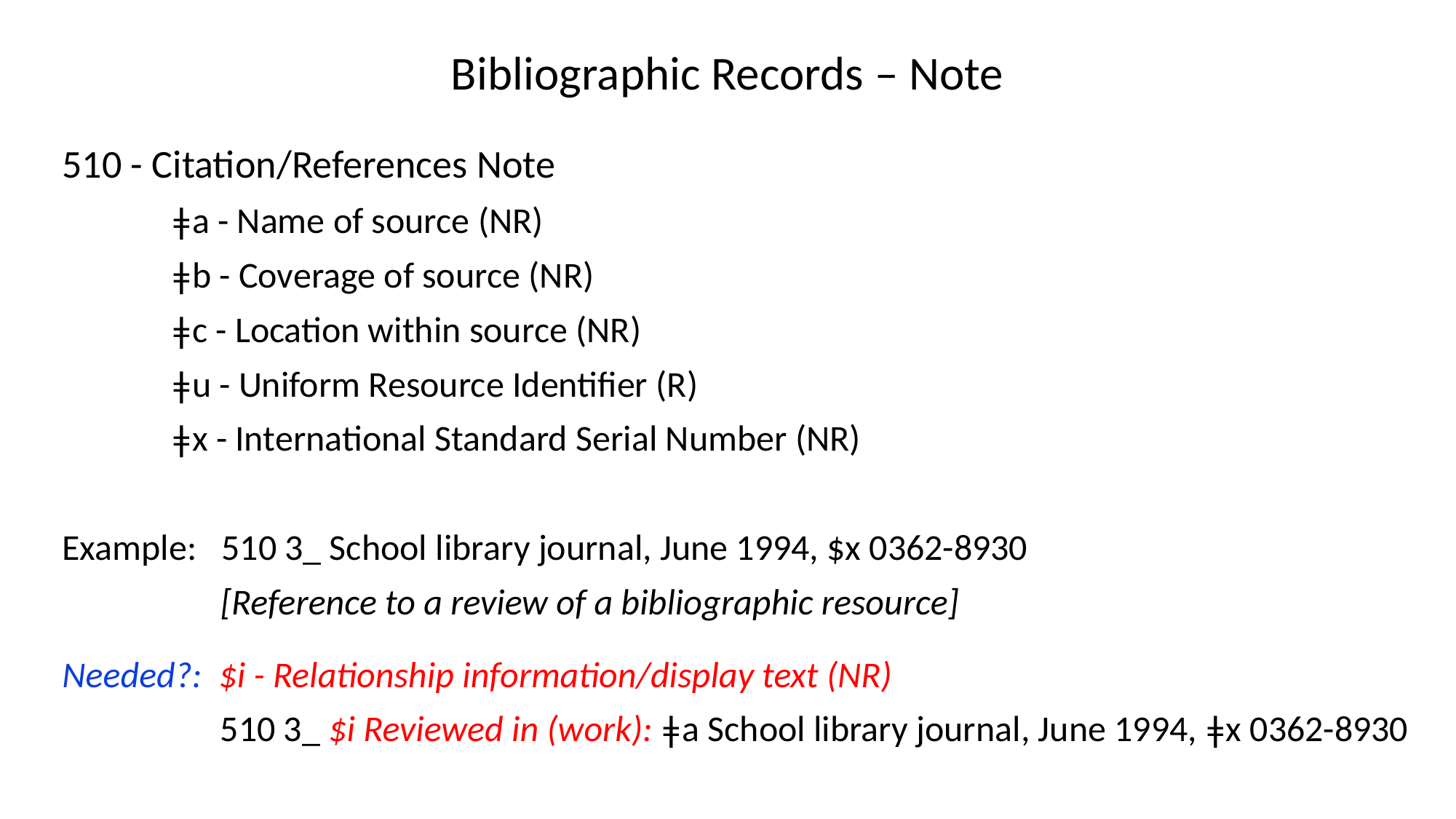

# Bibliographic Records – Note
510 - Citation/References Note
	ǂa - Name of source (NR)
	ǂb - Coverage of source (NR)
	ǂc - Location within source (NR)
	ǂu - Uniform Resource Identifier (R)
	ǂx - International Standard Serial Number (NR)

Example:   510 3_ School library journal, June 1994, $x 0362-8930
	      [Reference to a review of a bibliographic resource]
Needed?:  $i - Relationship information/display text (NR)
	      510 3_ $i Reviewed in (work): ǂa School library journal, June 1994, ǂx 0362-8930